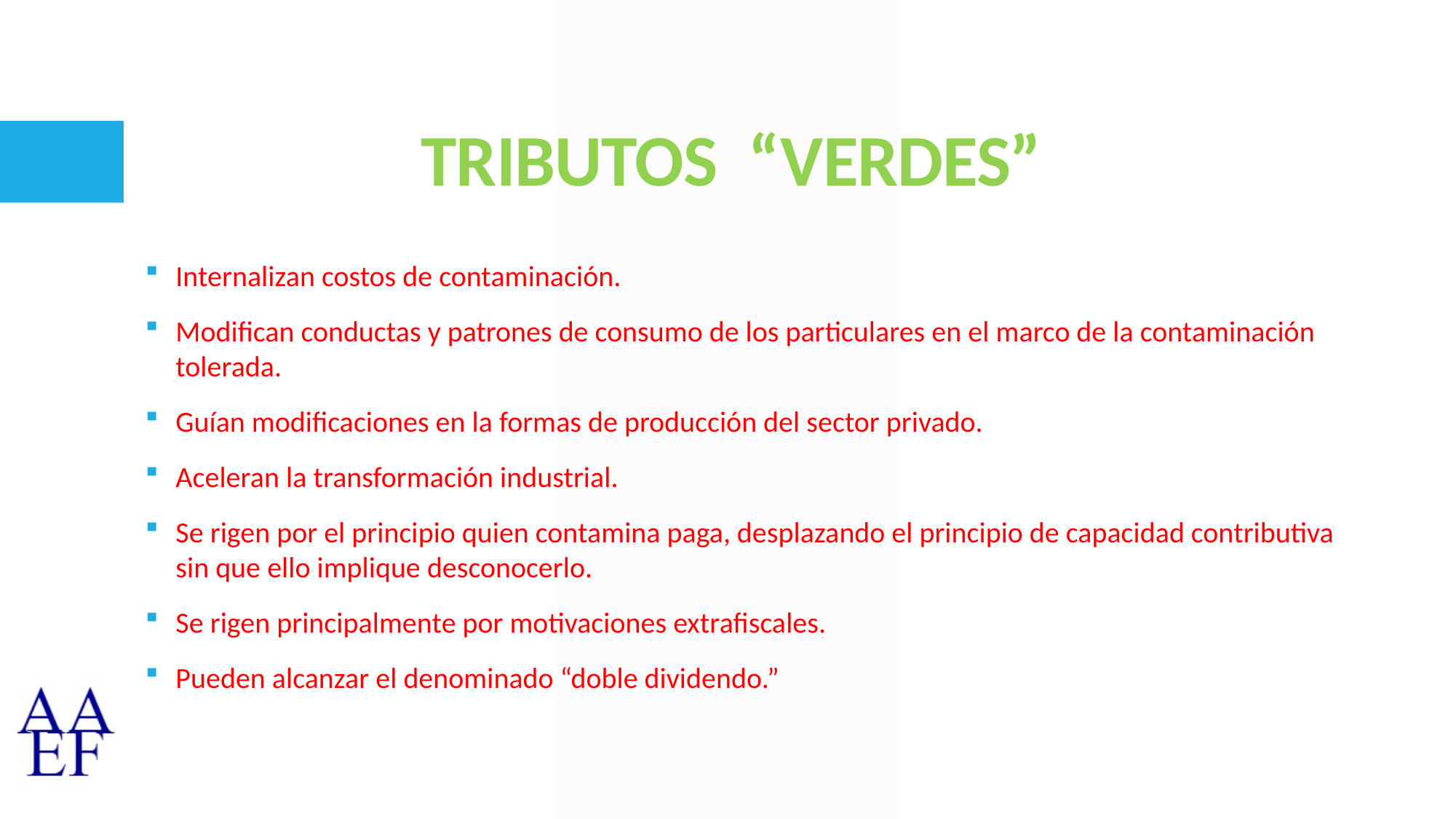

# TRIBUTOS  “VERDES”
Internalizan costos de contaminación.
Modifican conductas y patrones de consumo de los particulares en el marco de la contaminación tolerada.
Guían modificaciones en la formas de producción del sector privado.
Aceleran la transformación industrial.
Se rigen por el principio quien contamina paga, desplazando el principio de capacidad contributiva sin que ello implique desconocerlo.
Se rigen principalmente por motivaciones extrafiscales.
Pueden alcanzar el denominado “doble dividendo.”